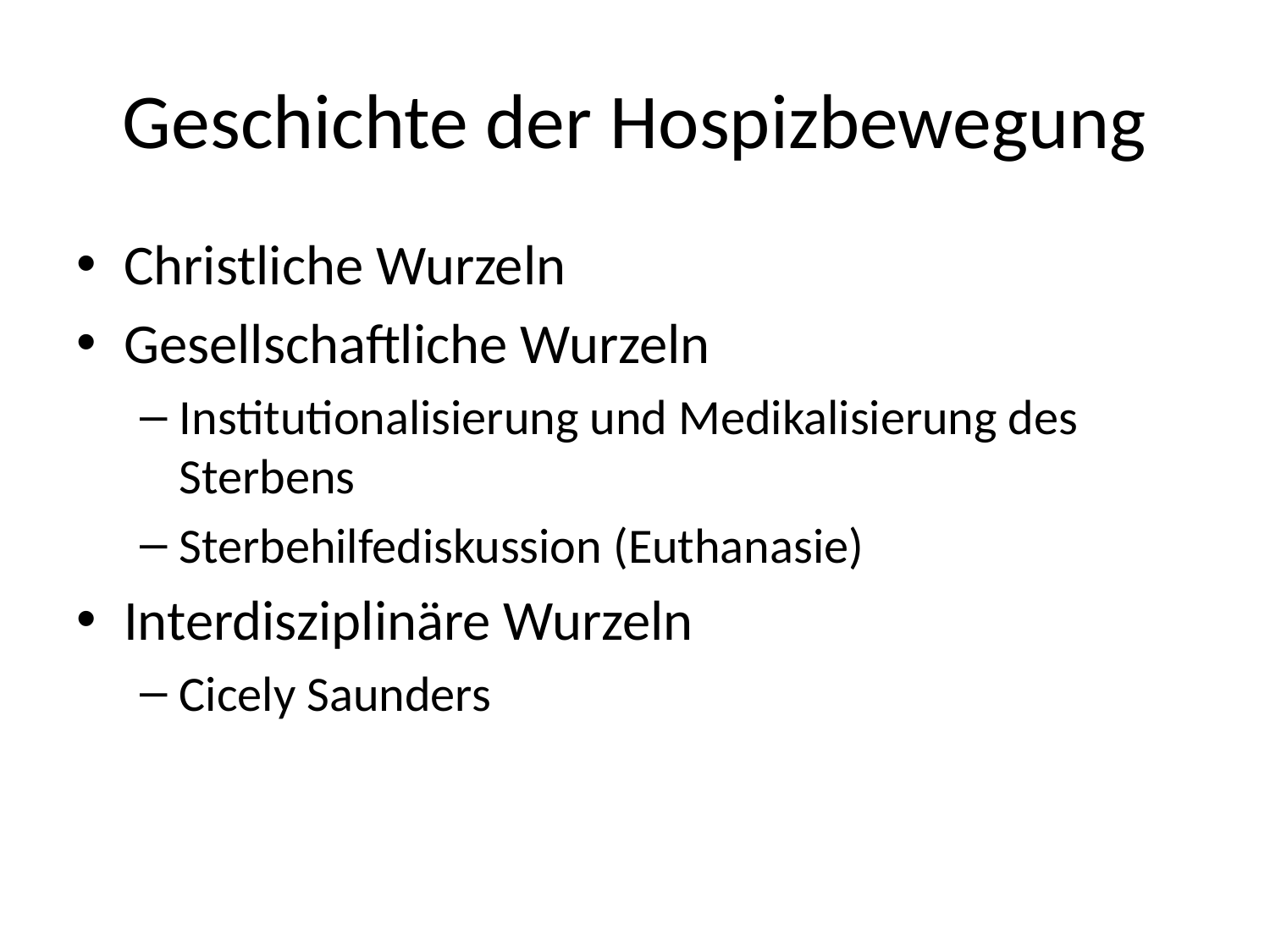

# Geschichte der Hospizbewegung
Christliche Wurzeln
Gesellschaftliche Wurzeln
Institutionalisierung und Medikalisierung des Sterbens
Sterbehilfediskussion (Euthanasie)
Interdisziplinäre Wurzeln
Cicely Saunders